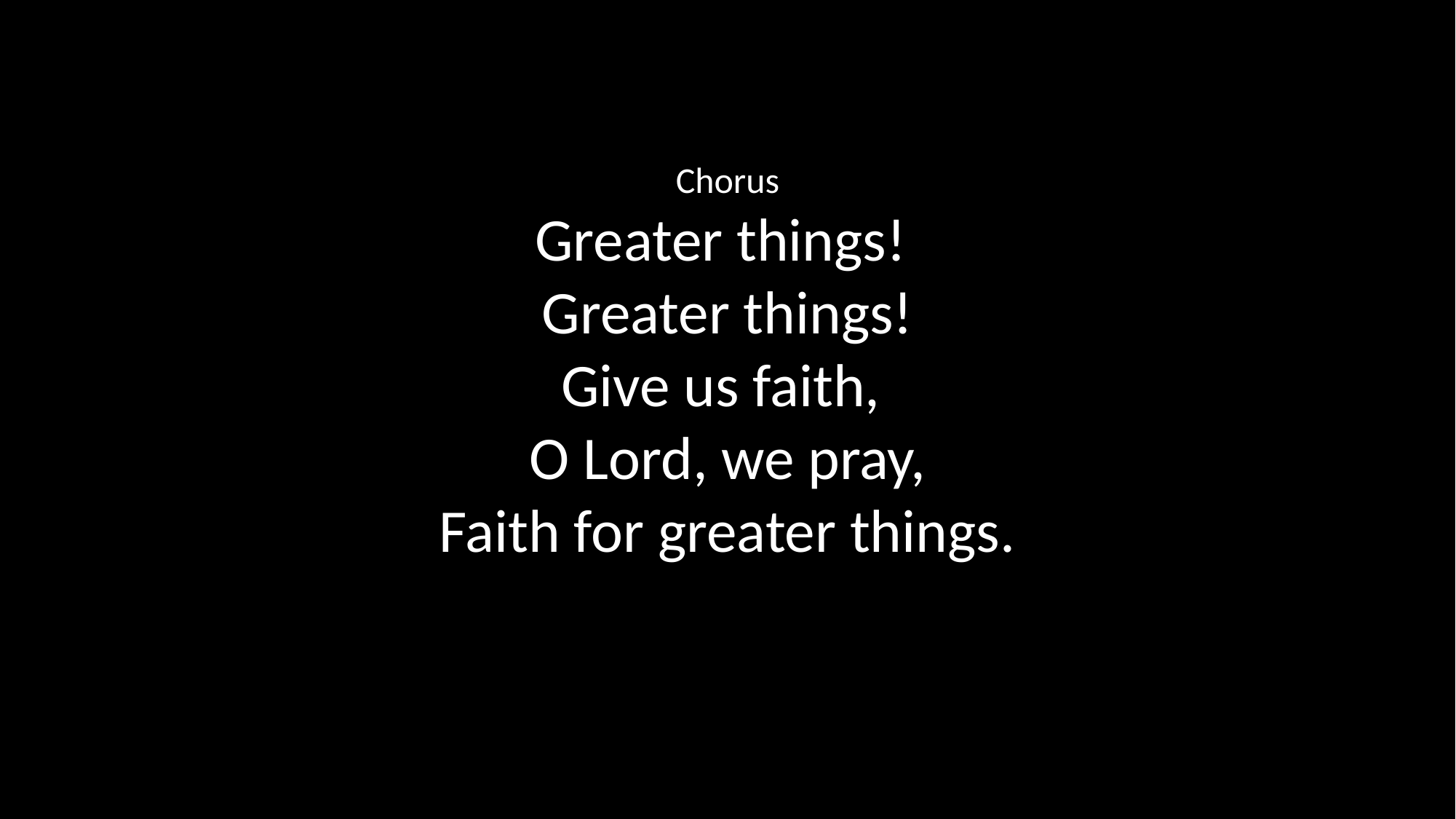

Chorus
Greater things!
Greater things!
Give us faith,
O Lord, we pray,
Faith for greater things.